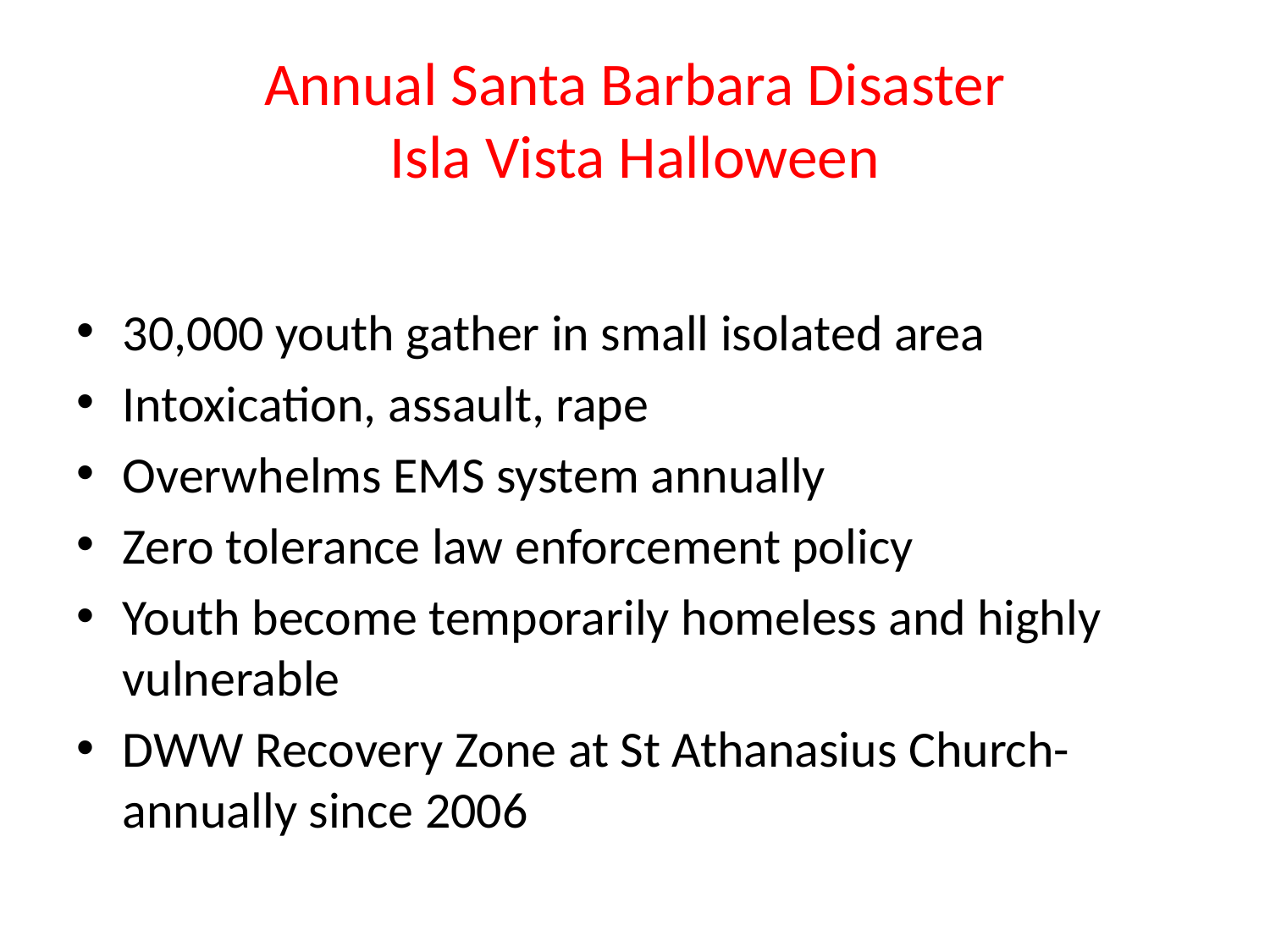

# Annual Santa Barbara Disaster Isla Vista Halloween

30,000 youth gather in small isolated area
Intoxication, assault, rape
Overwhelms EMS system annually
Zero tolerance law enforcement policy
Youth become temporarily homeless and highly vulnerable
DWW Recovery Zone at St Athanasius Church-annually since 2006